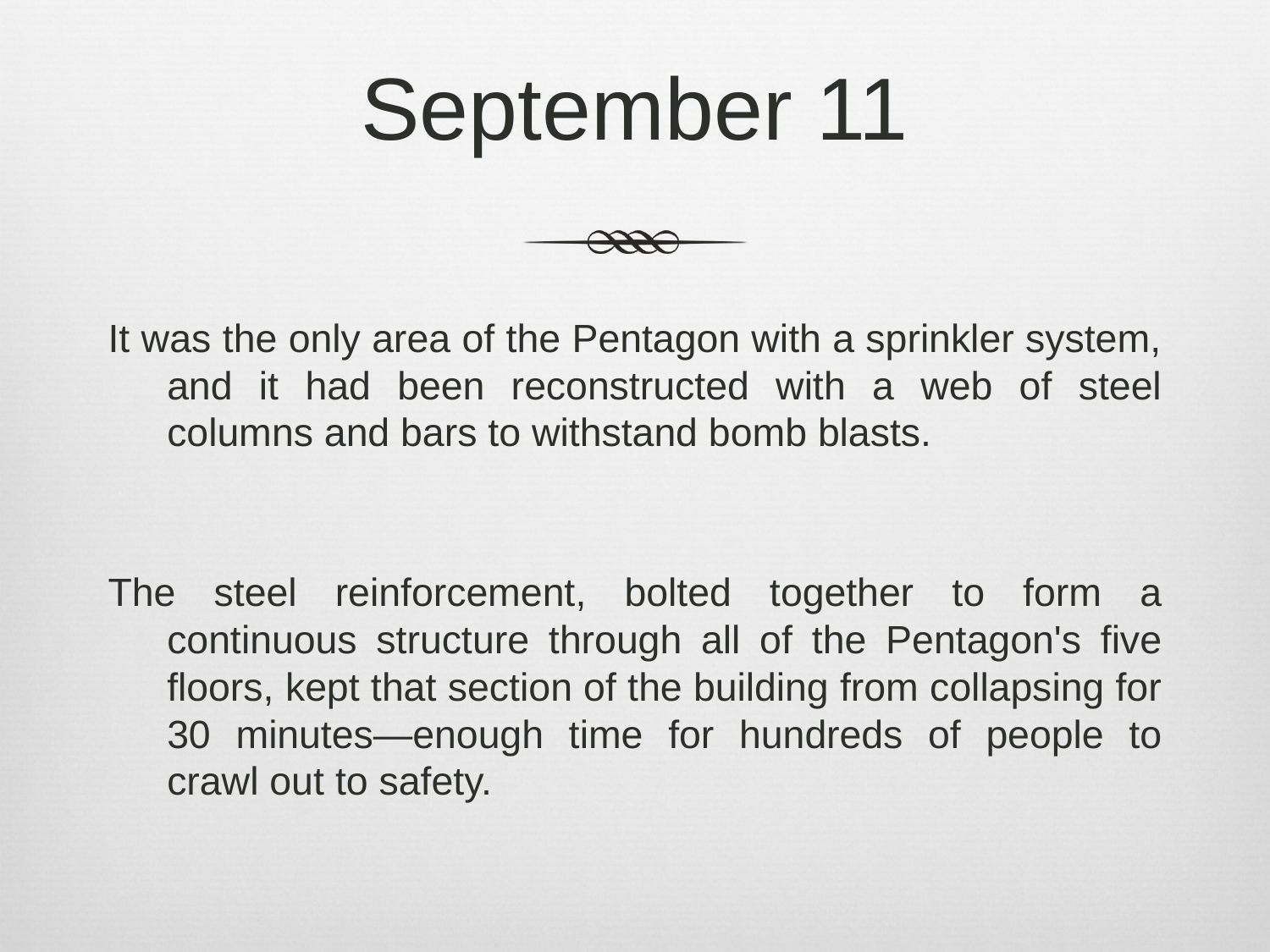

# September 11
It was the only area of the Pentagon with a sprinkler system, and it had been reconstructed with a web of steel columns and bars to withstand bomb blasts.

The steel reinforcement, bolted together to form a continuous structure through all of the Pentagon's five floors, kept that section of the building from collapsing for 30 minutes—enough time for hundreds of people to crawl out to safety.